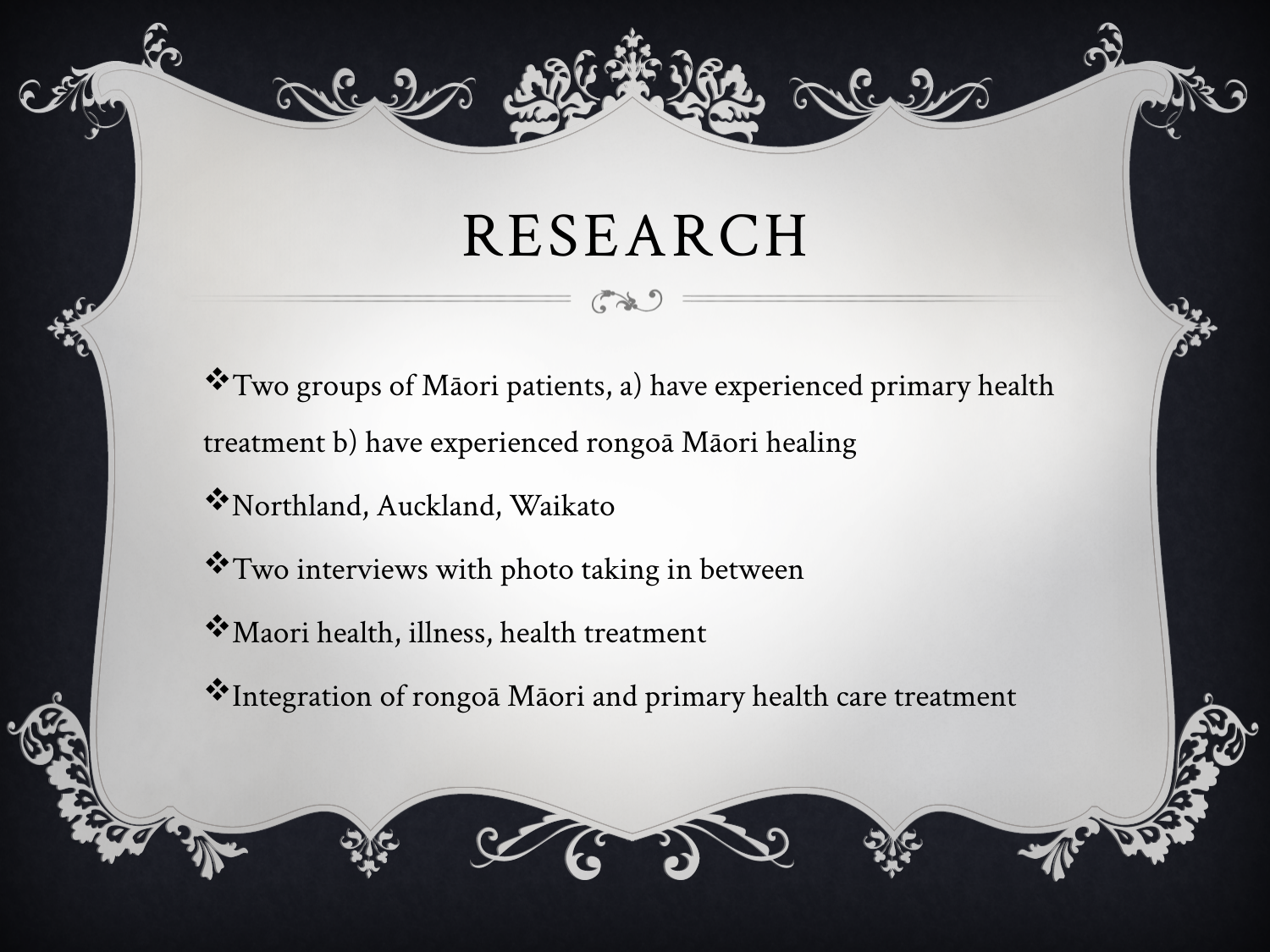

# RESEARCH
Two groups of Māori patients, a) have experienced primary health treatment b) have experienced rongoā Māori healing
Northland, Auckland, Waikato
Two interviews with photo taking in between
Maori health, illness, health treatment
Integration of rongoā Māori and primary health care treatment